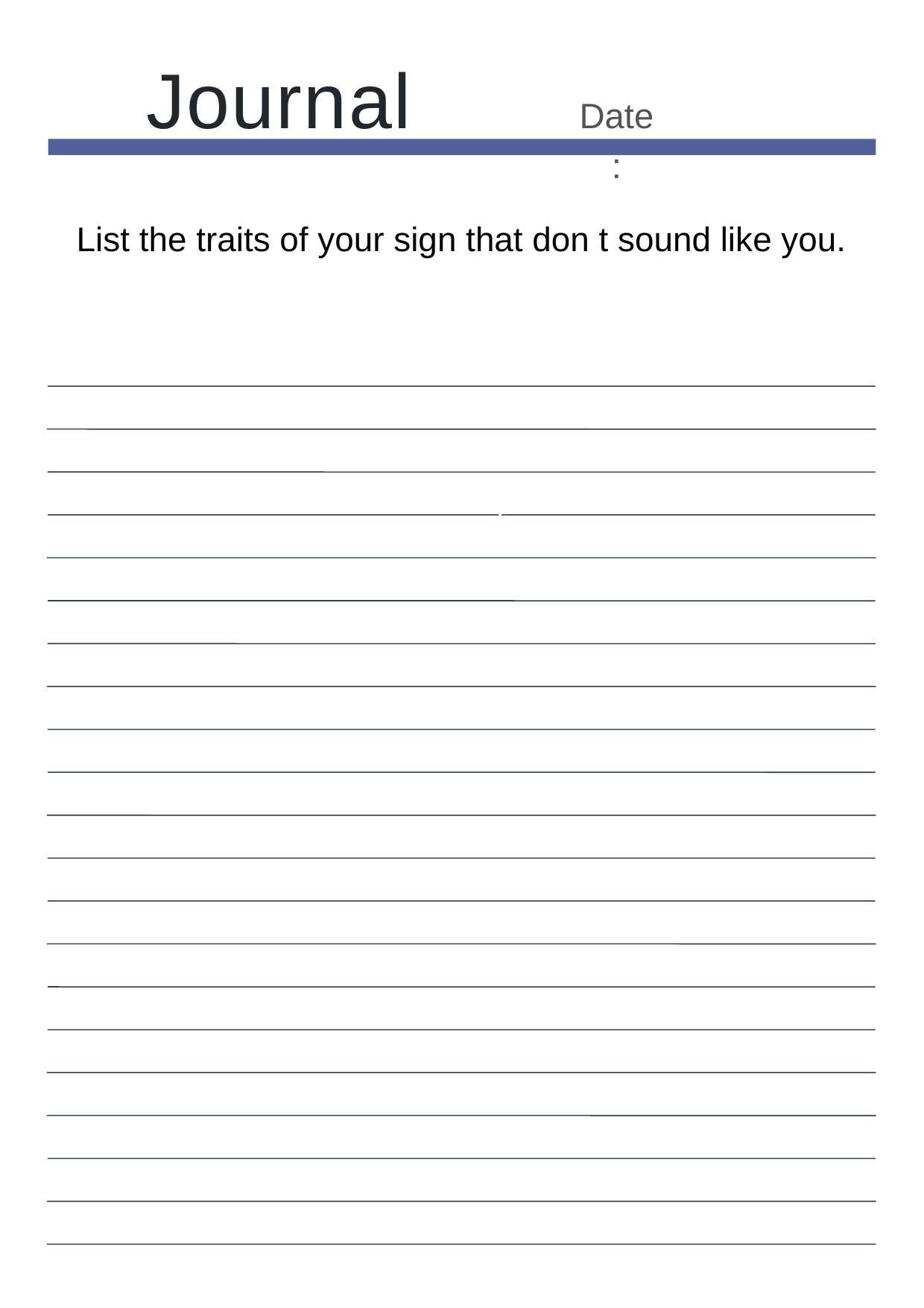

Journal
Date:

List the traits of your sign that don t sound like you.

Journal Prompt Here